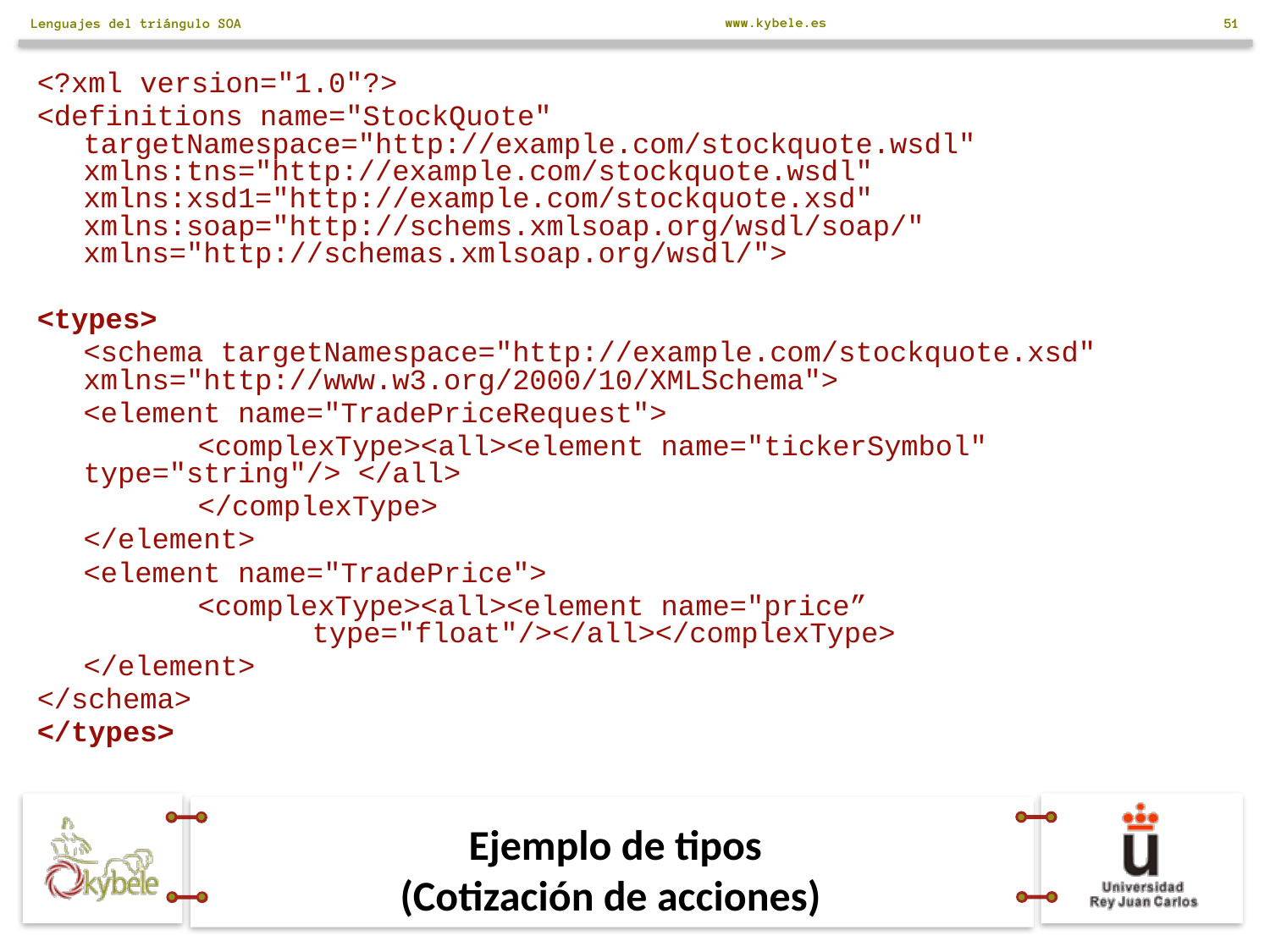

Lenguajes del triángulo SOA
51
<?xml version="1.0"?>
<definitions name="StockQuote" targetNamespace="http://example.com/stockquote.wsdl" xmlns:tns="http://example.com/stockquote.wsdl" xmlns:xsd1="http://example.com/stockquote.xsd" xmlns:soap="http://schems.xmlsoap.org/wsdl/soap/" xmlns="http://schemas.xmlsoap.org/wsdl/">

<types>
	<schema targetNamespace="http://example.com/stockquote.xsd" 	xmlns="http://www.w3.org/2000/10/XMLSchema">
	<element name="TradePriceRequest">
		<complexType><all><element name="tickerSymbol" 		type="string"/> </all>
		</complexType>
	</element>
	<element name="TradePrice">
		<complexType><all><element name="price” 					type="float"/></all></complexType>
	</element>
</schema>
</types>

# Ejemplo de tipos (Cotización de acciones)